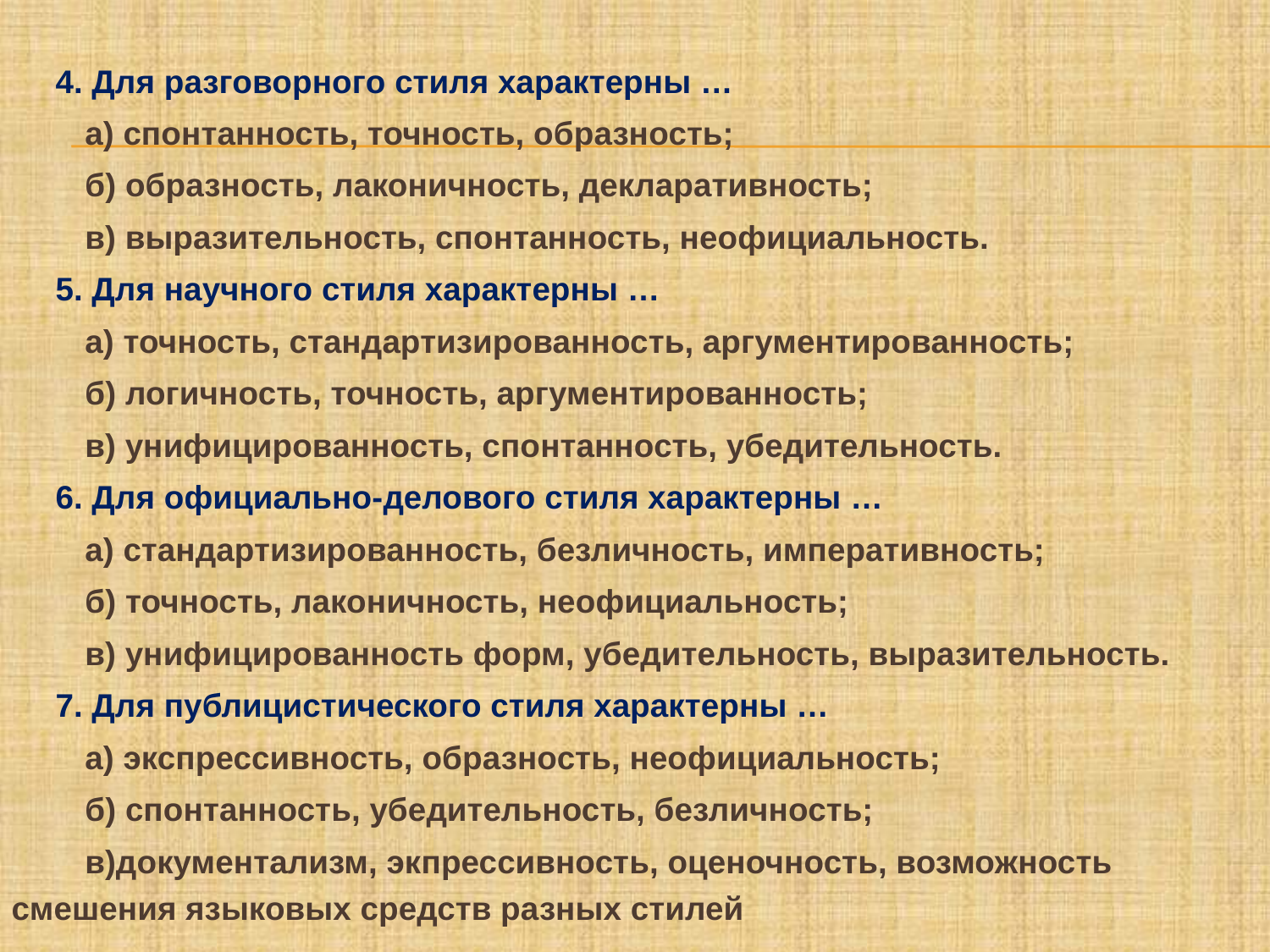

4. Для разговорного стиля характерны …
	а) спонтанность, точность, образность;
	б) образность, лаконичность, декларативность;
	в) выразительность, спонтанность, неофициальность.
5. Для научного стиля характерны …
	а) точность, стандартизированность, аргументированность;
	б) логичность, точность, аргументированность;
	в) унифицированность, спонтанность, убедительность.
6. Для официально-делового стиля характерны …
	а) стандартизированность, безличность, императивность;
	б) точность, лаконичность, неофициальность;
	в) унифицированность форм, убедительность, выразительность.
7. Для публицистического стиля характерны …
	а) экспрессивность, образность, неофициальность;
	б) спонтанность, убедительность, безличность;
	в)документализм, экпрессивность, оценочность, возможность 	смешения языковых средств разных стилей